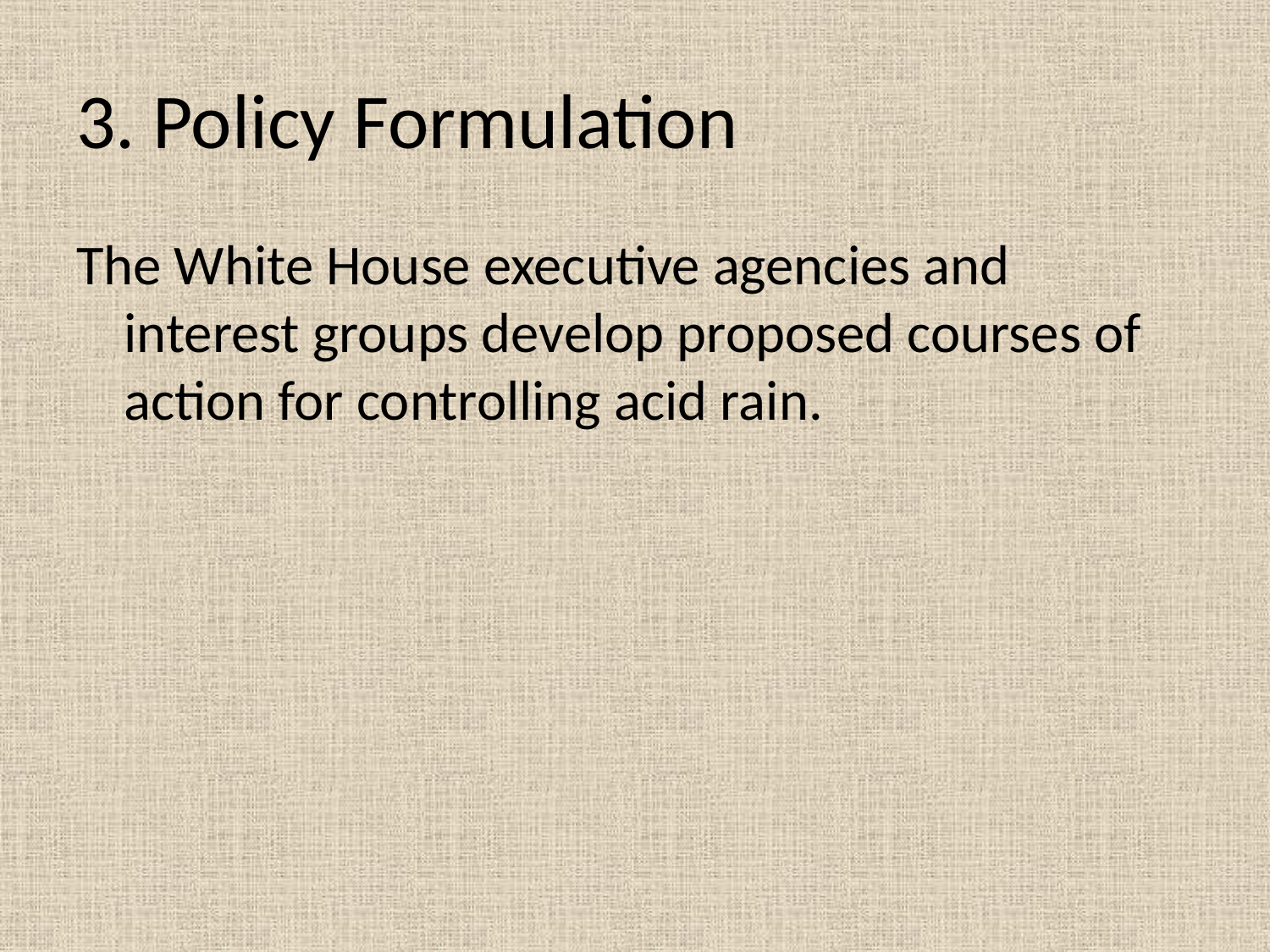

# 3. Policy Formulation
The White House executive agencies and interest groups develop proposed courses of action for controlling acid rain.